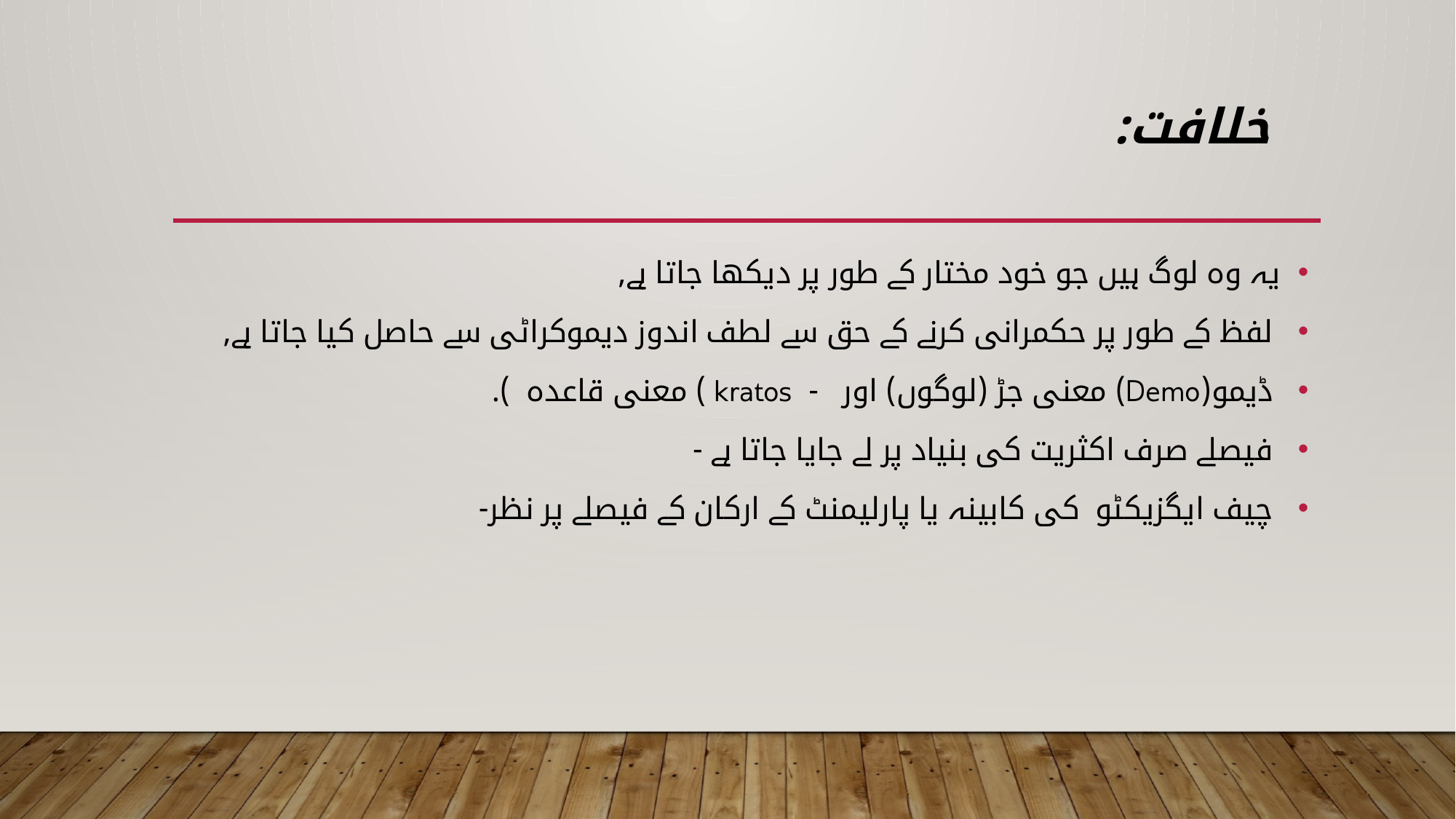

# خلافت:
یہ وہ لوگ ہیں جو خود مختار کے طور پر دیکھا جاتا ہے,
 لفظ کے طور پر حکمرانی کرنے کے حق سے لطف اندوز دیموکراٹی سے حاصل کیا جاتا ہے,
 ڈیمو(Demo) معنی جڑ (لوگوں) اور   -  kratos ) معنی قاعدہ  ).
 فیصلے صرف اکثریت کی بنیاد پر لے جایا جاتا ہے -
 چیف ایگزیکٹو  کی کابینہ یا پارلیمنٹ کے ارکان کے فیصلے پر نظر-